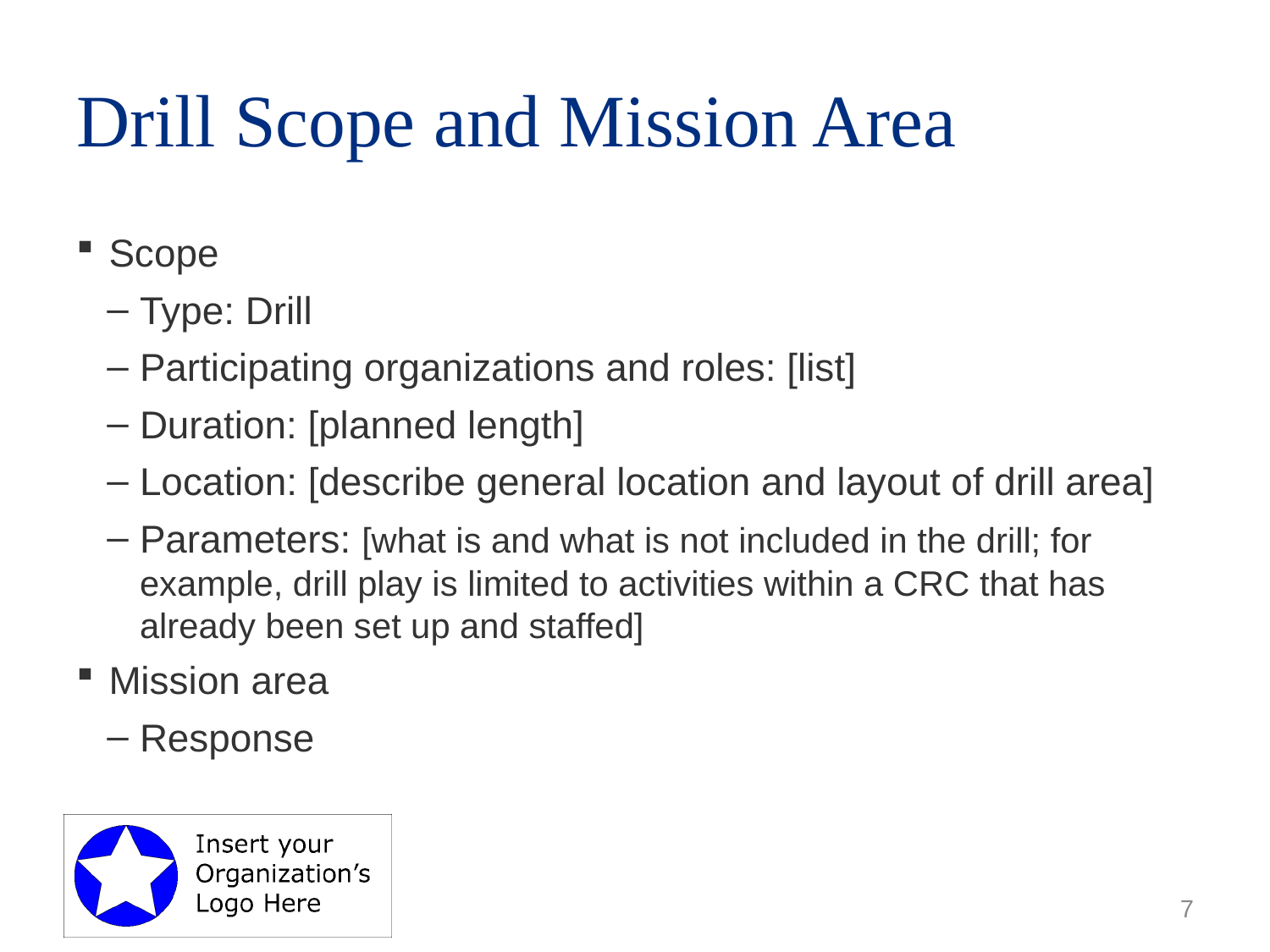

# Drill Scope and Mission Area
Scope
Type: Drill
Participating organizations and roles: [list]
Duration: [planned length]
Location: [describe general location and layout of drill area]
Parameters: [what is and what is not included in the drill; for example, drill play is limited to activities within a CRC that has already been set up and staffed]
Mission area
Response

7